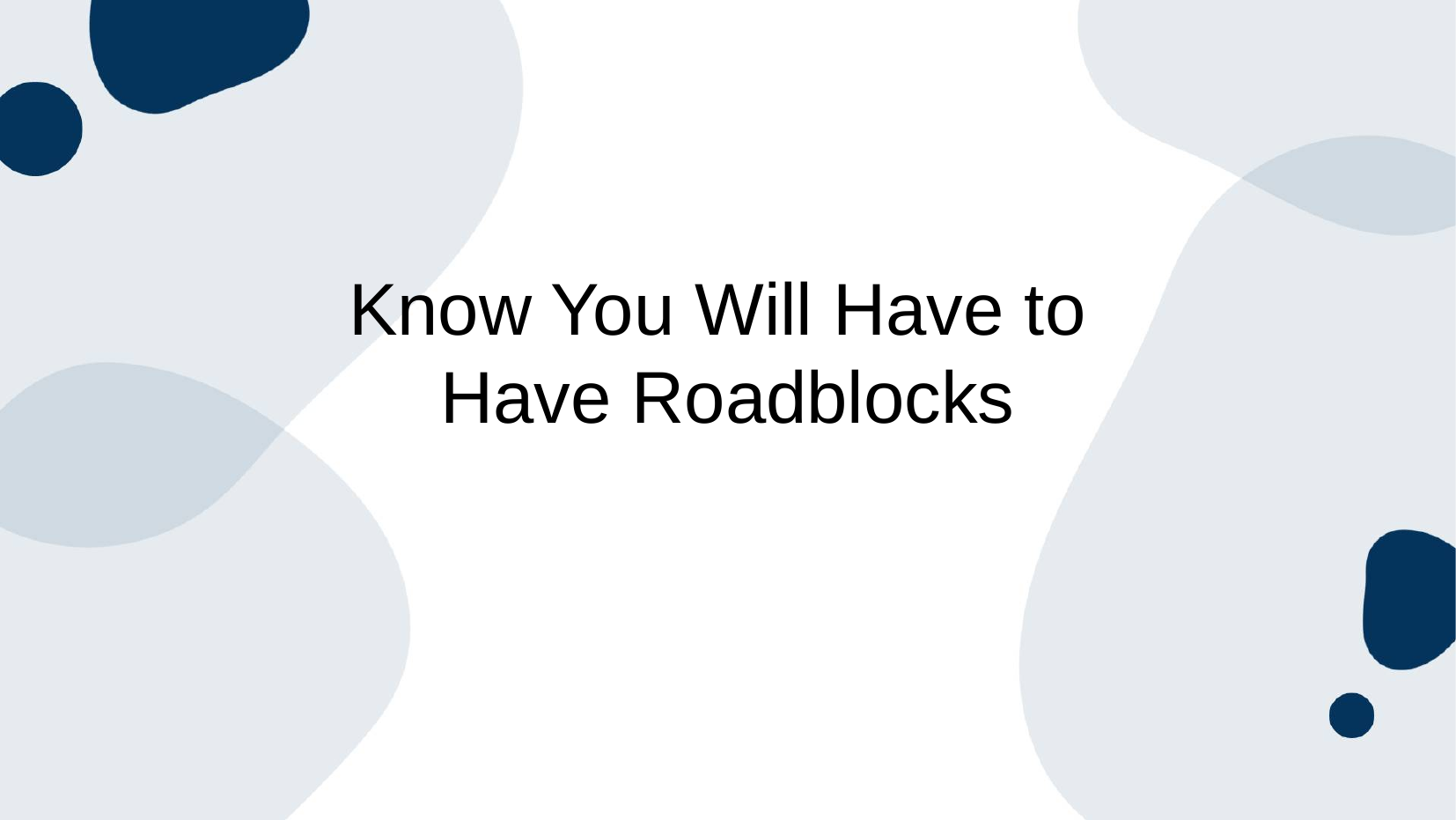

Know You Will Have to
Have Roadblocks